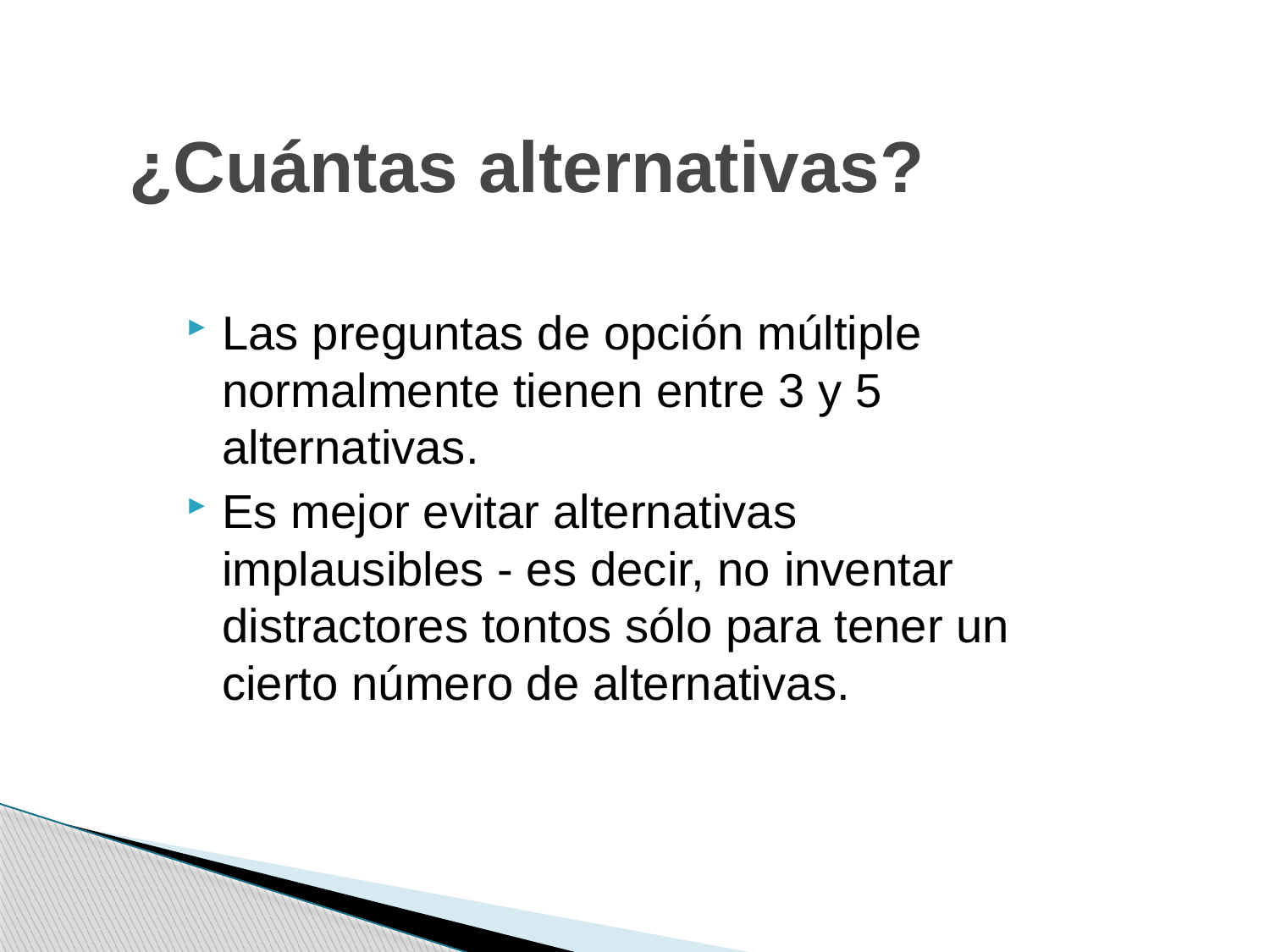

# ¿Cuántas alternativas?
Las preguntas de opción múltiple normalmente tienen entre 3 y 5 alternativas.
Es mejor evitar alternativas implausibles - es decir, no inventar distractores tontos sólo para tener un cierto número de alternativas.